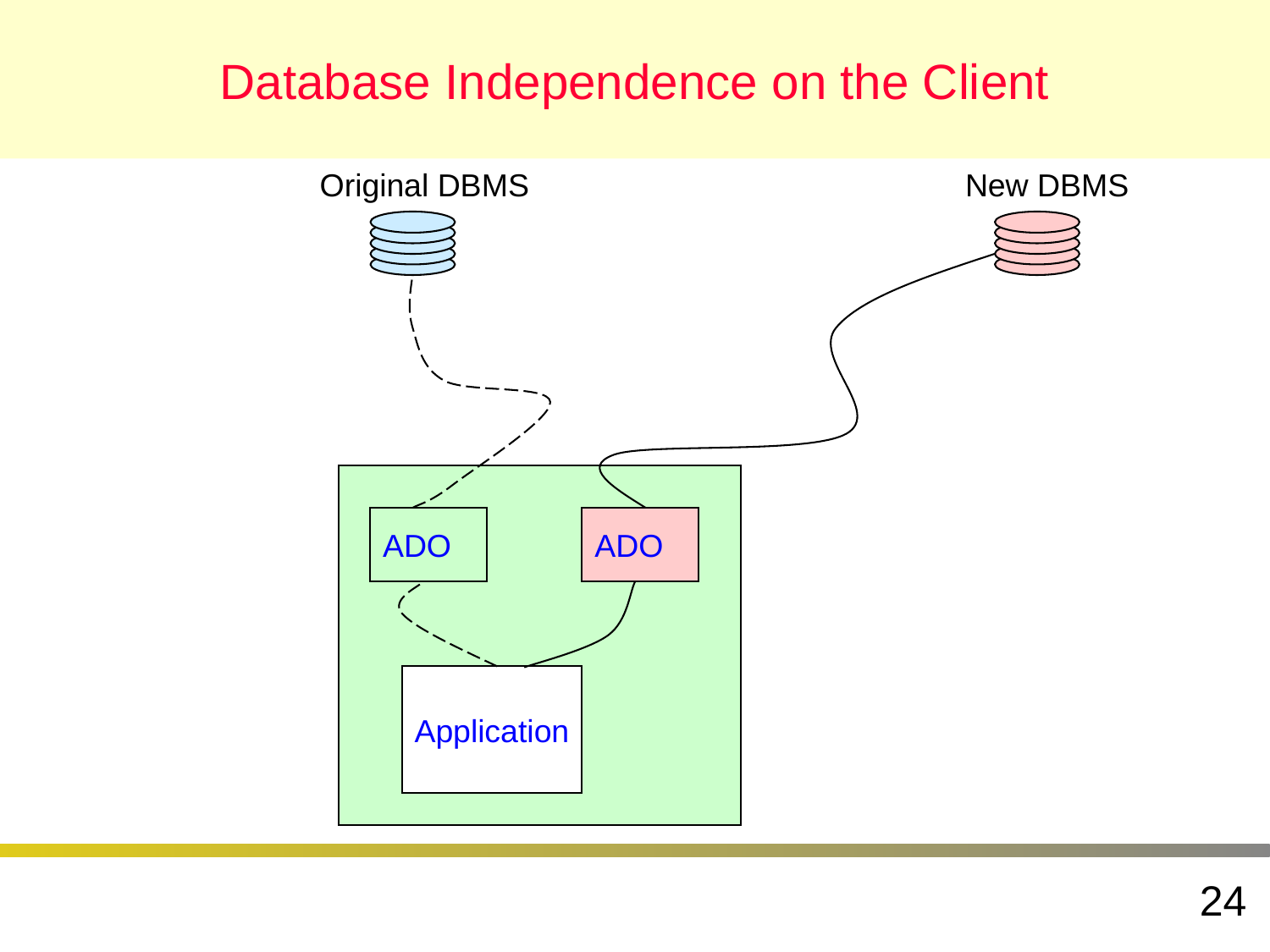

# Database Independence on the Client
Original DBMS
New DBMS

ADO
ADO

Application
24